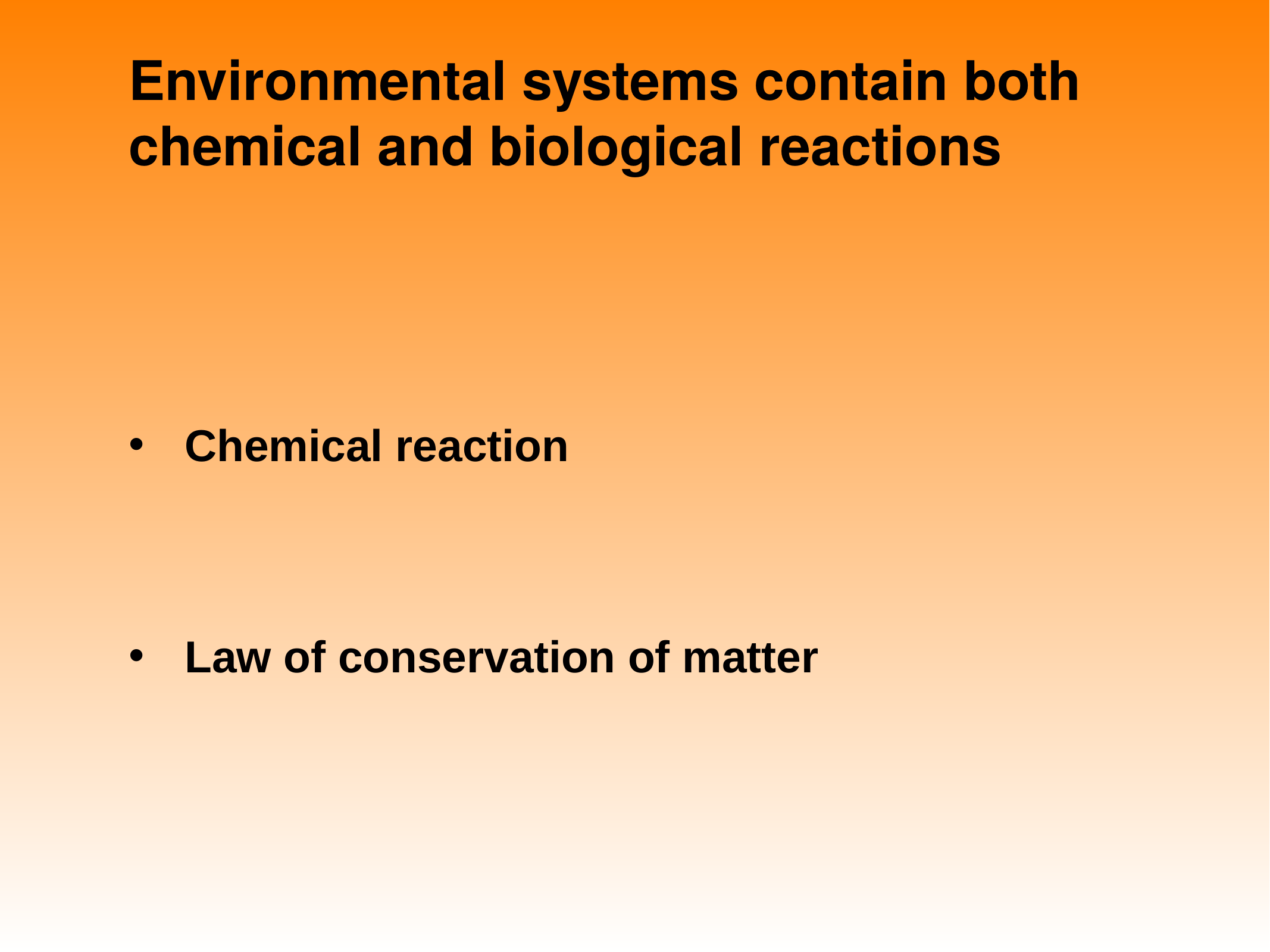

# Environmental systems contain both chemical and biological reactions
Chemical reaction

Law of conservation of matter